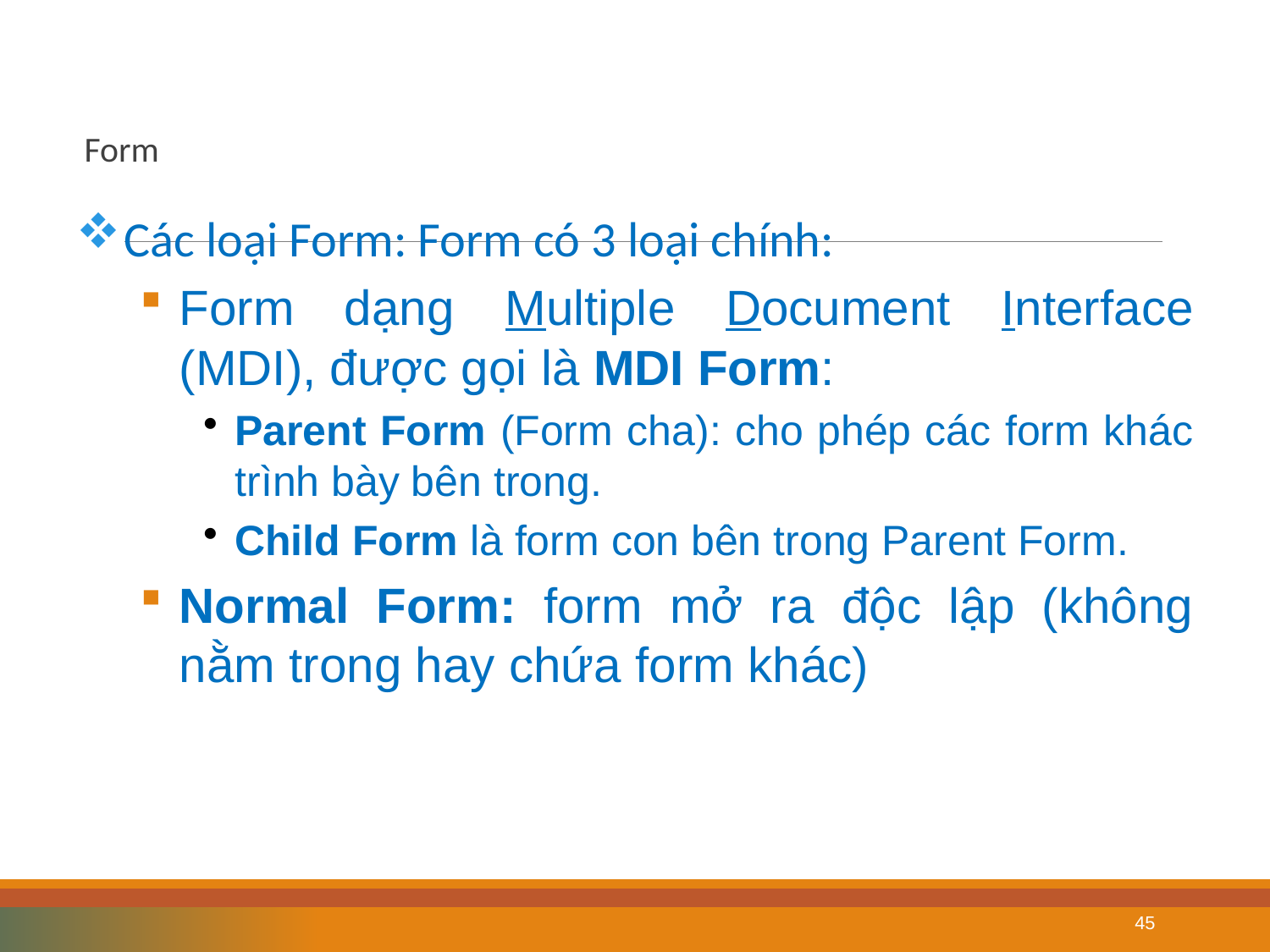

#
 Form
Các loại Form: Form có 3 loại chính:
Form dạng Multiple Document Interface (MDI), được gọi là MDI Form:
Parent Form (Form cha): cho phép các form khác trình bày bên trong.
Child Form là form con bên trong Parent Form.
Normal Form: form mở ra độc lập (không nằm trong hay chứa form khác)

45